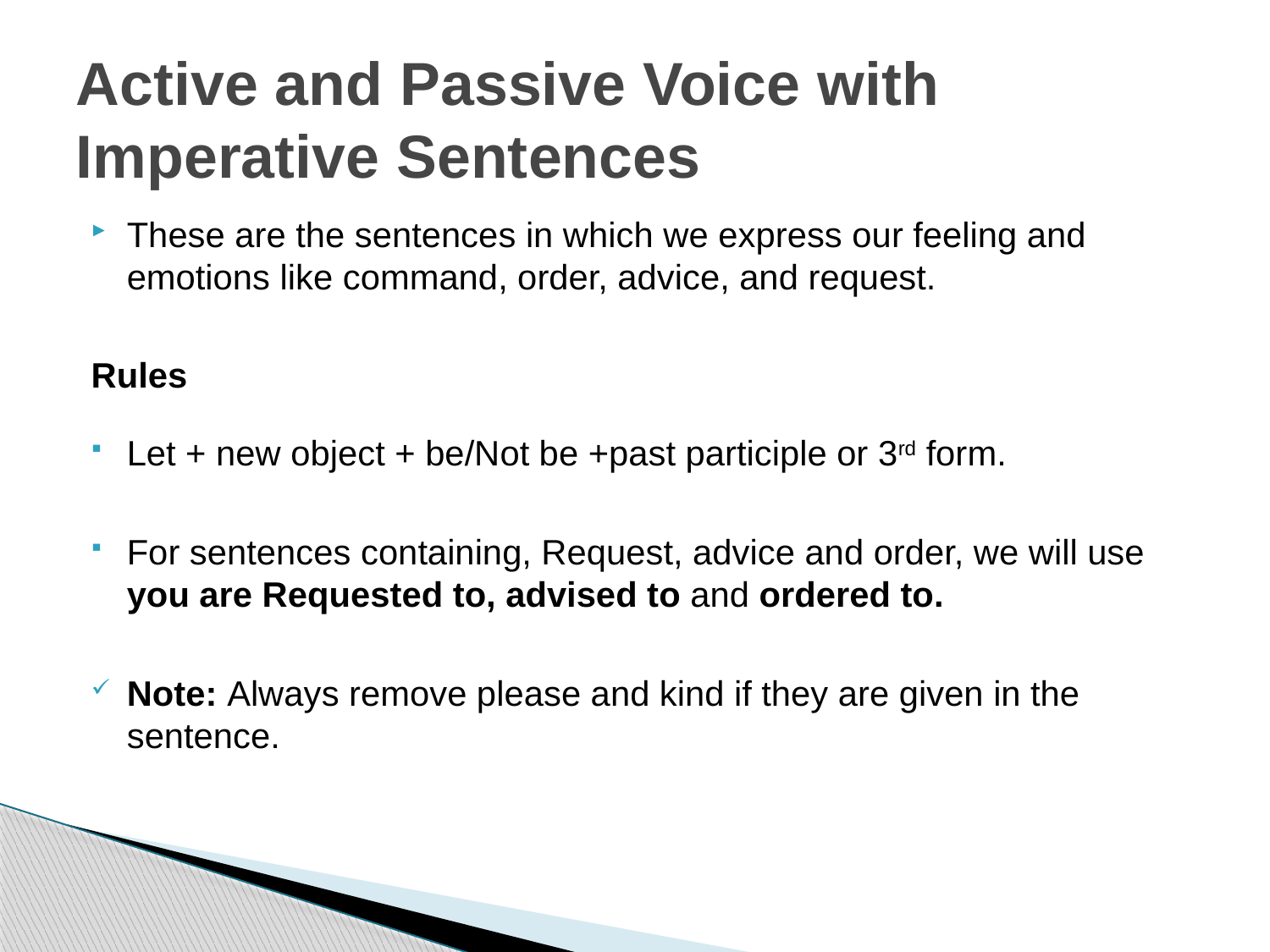

# Active and Passive Voice with Imperative Sentences
These are the sentences in which we express our feeling and emotions like command, order, advice, and request.

Rules

Let + new object + be/Not be +past participle or 3rd form.

For sentences containing, Request, advice and order, we will use you are Requested to, advised to and ordered to.

Note: Always remove please and kind if they are given in the sentence.